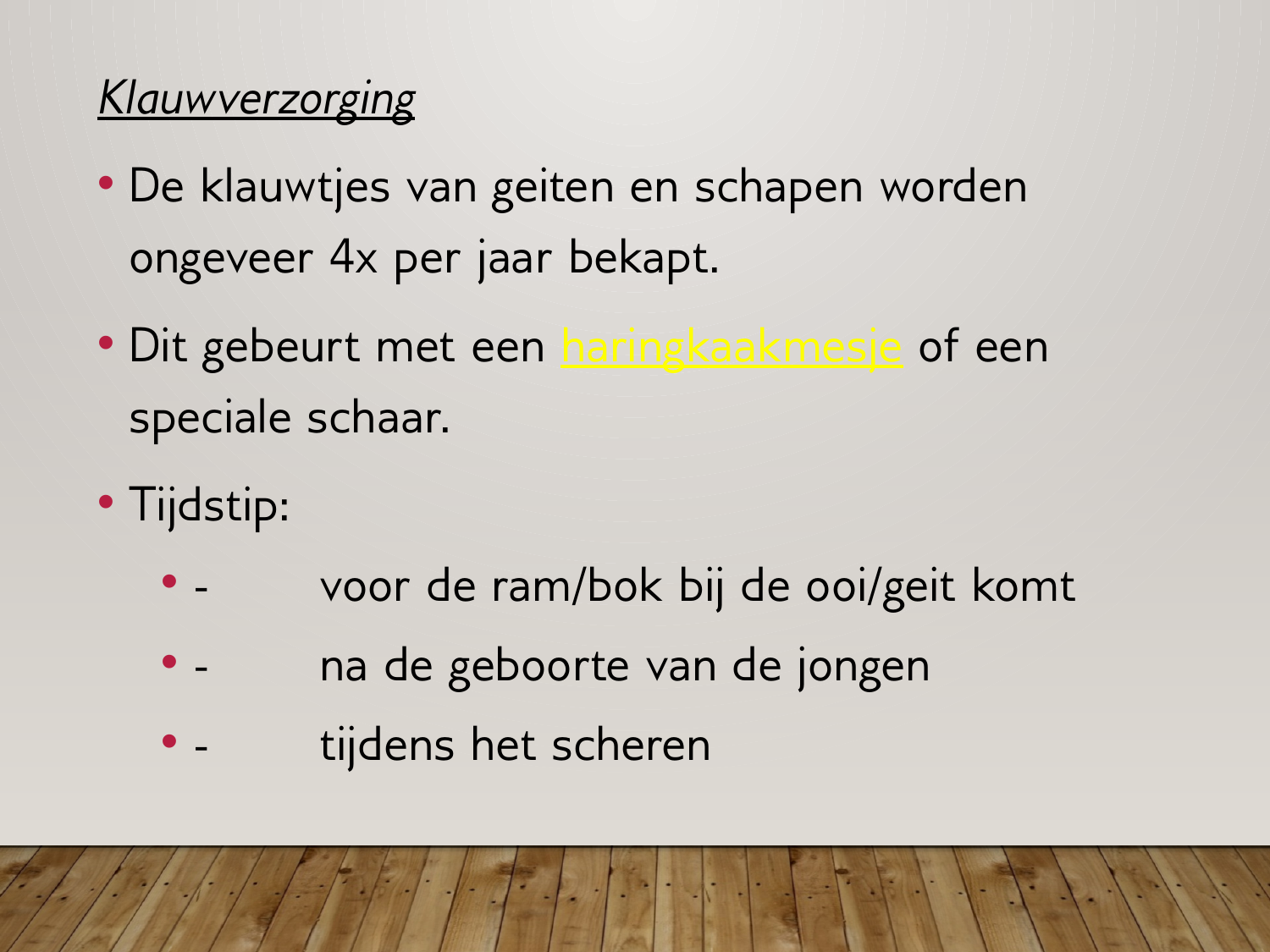

Klauwverzorging
De klauwtjes van geiten en schapen worden ongeveer 4x per jaar bekapt.
Dit gebeurt met een haringkaakmesje of een speciale schaar.
Tijdstip:
-	voor de ram/bok bij de ooi/geit komt
-	na de geboorte van de jongen
-	tijdens het scheren